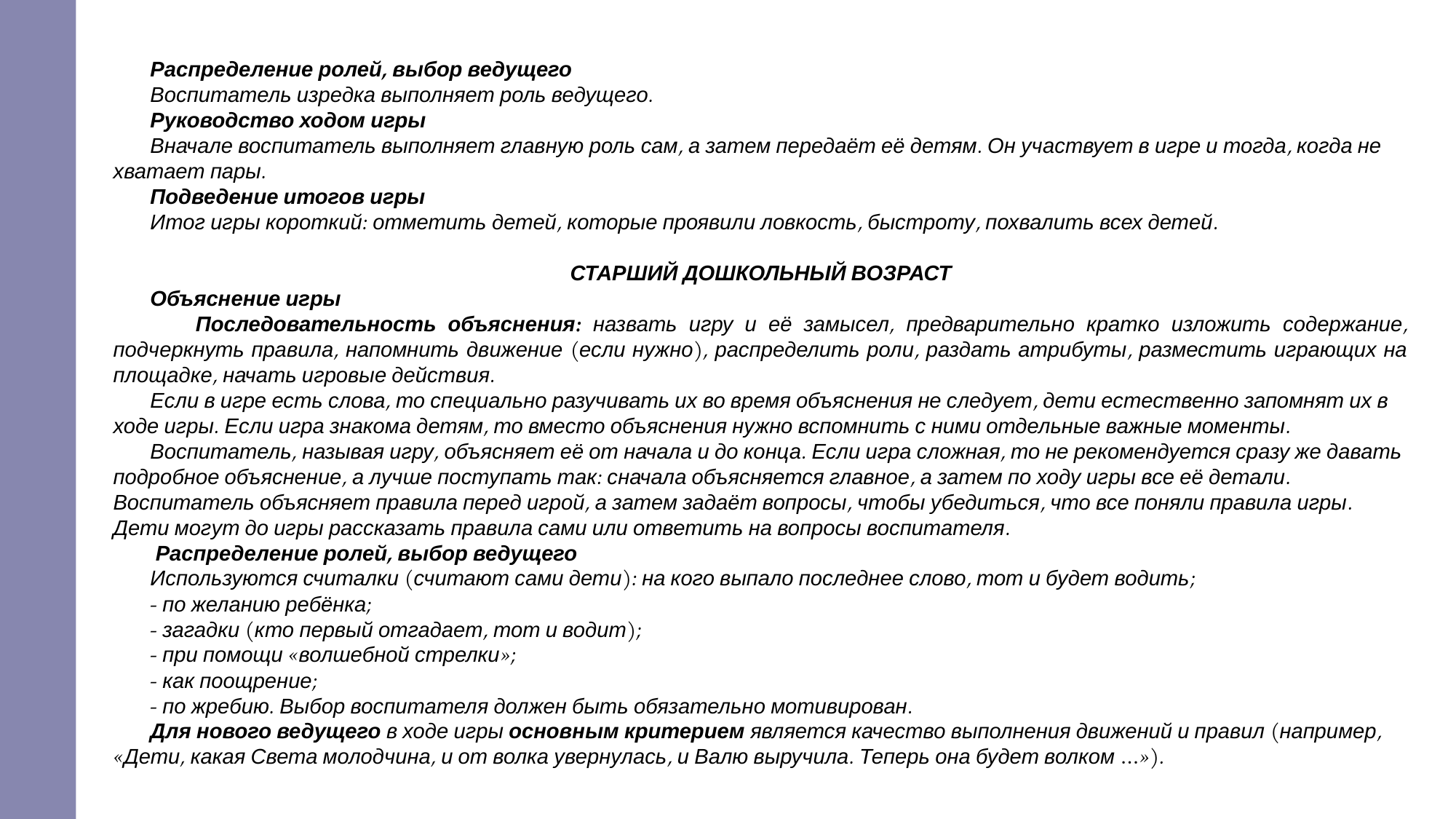

Распределение ролей, выбор ведущего
       Воспитатель изредка выполняет роль ведущего.
       Руководство ходом игры
       Вначале воспитатель выполняет главную роль сам, а затем передаёт её детям. Он участвует в игре и тогда, когда не хватает пары.
       Подведение итогов игры
       Итог игры короткий: отметить детей, которые проявили ловкость, быстроту, похвалить всех детей.

СТАРШИЙ ДОШКОЛЬНЫЙ ВОЗРАСТ
       Объяснение игры
       Последовательность объяснения: назвать игру и её замысел, предварительно кратко изложить содержание, подчеркнуть правила, напомнить движение (если нужно), распределить роли, раздать атрибуты, разместить играющих на площадке, начать игровые действия.
       Если в игре есть слова, то специально разучивать их во время объяснения не следует, дети естественно запомнят их в ходе игры. Если игра знакома детям, то вместо объяснения нужно вспомнить с ними отдельные важные моменты.
       Воспитатель, называя игру, объясняет её от начала и до конца. Если игра сложная, то не рекомендуется сразу же давать подробное объяснение, а лучше поступать так: сначала объясняется главное, а затем по ходу игры все её детали. Воспитатель объясняет правила перед игрой, а затем задаёт вопросы, чтобы убедиться, что все поняли правила игры. Дети могут до игры рассказать правила сами или ответить на вопросы воспитателя.
        Распределение ролей, выбор ведущего
       Используются считалки (считают сами дети): на кого выпало последнее слово, тот и будет водить;
       - по желанию ребёнка;
       - загадки (кто первый отгадает, тот и водит);
       - при помощи «волшебной стрелки»;
       - как поощрение;
       - по жребию. Выбор воспитателя должен быть обязательно мотивирован.
       Для нового ведущего в ходе игры основным критерием является качество выполнения движений и правил (например, «Дети, какая Света молодчина, и от волка увернулась, и Валю выручила. Теперь она будет волком …»).